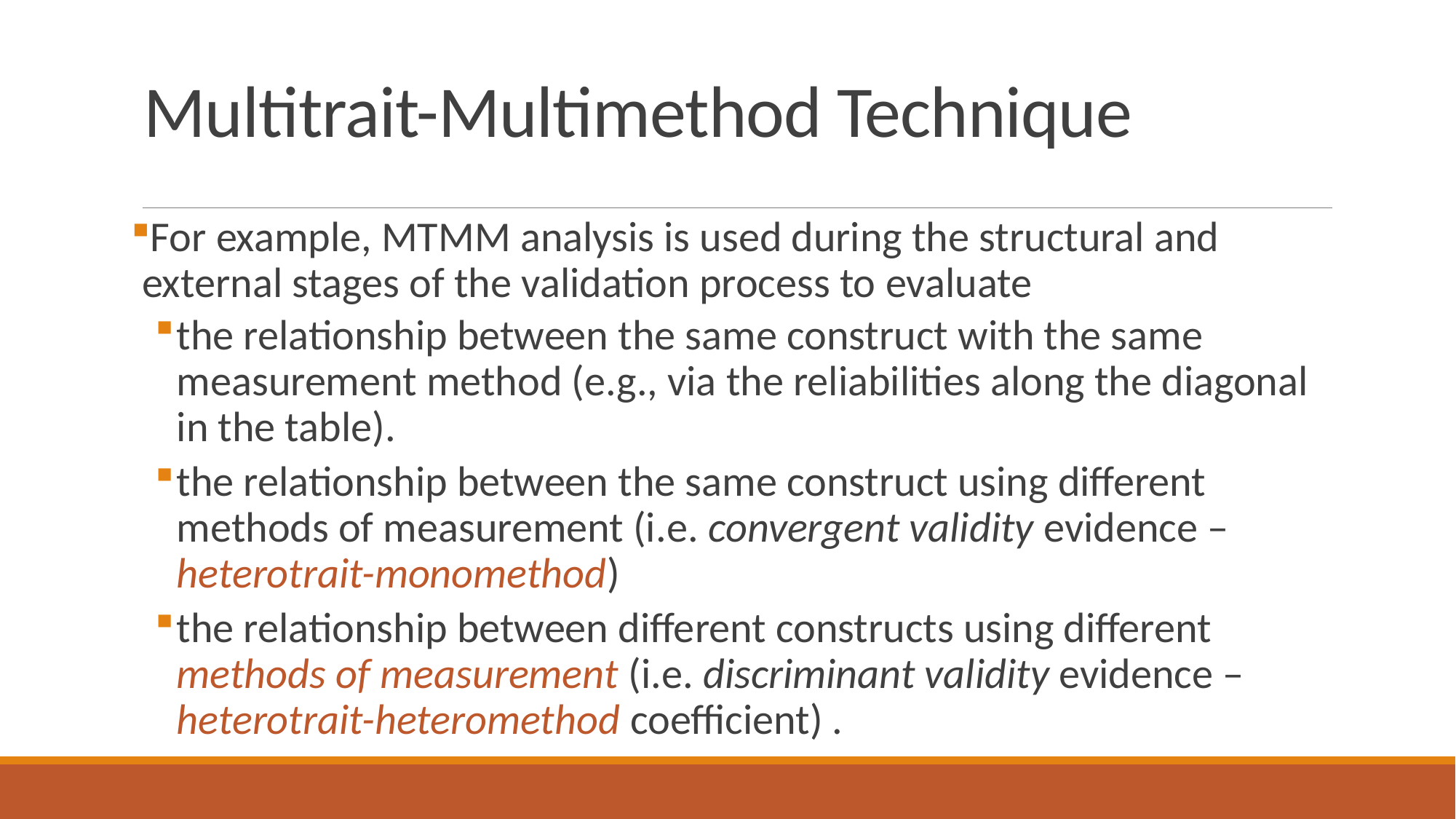

# Multitrait-Multimethod Technique
For example, MTMM analysis is used during the structural and external stages of the validation process to evaluate
the relationship between the same construct with the same measurement method (e.g., via the reliabilities along the diagonal in the table).
the relationship between the same construct using different methods of measurement (i.e. convergent validity evidence – heterotrait-monomethod)
the relationship between different constructs using different methods of measurement (i.e. discriminant validity evidence – heterotrait-heteromethod coefficient) .